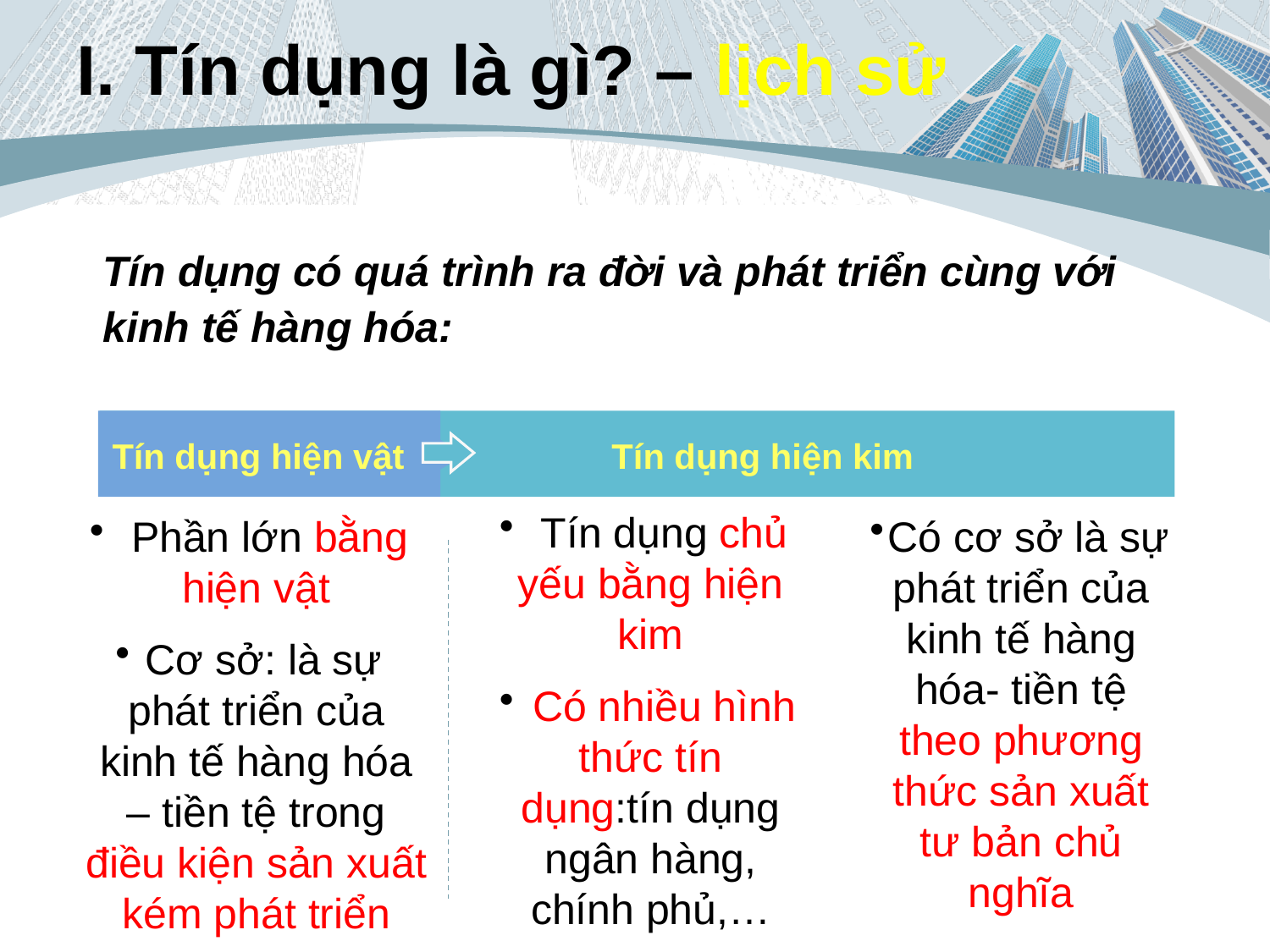

# I. Tín dụng là gì? – lịch sử
Tín dụng có quá trình ra đời và phát triển cùng với kinh tế hàng hóa:

Tín dụng hiện vật
Tín dụng hiện kim

 Tín dụng chủ yếu bằng hiện kim
 Có nhiều hình thức tín dụng:tín dụng ngân hàng, chính phủ,…
 Phần lớn bằng hiện vật
Cơ sở: là sự phát triển của kinh tế hàng hóa – tiền tệ trong điều kiện sản xuất kém phát triển
Có cơ sở là sự phát triển của kinh tế hàng hóa- tiền tệ theo phương thức sản xuất tư bản chủ nghĩa